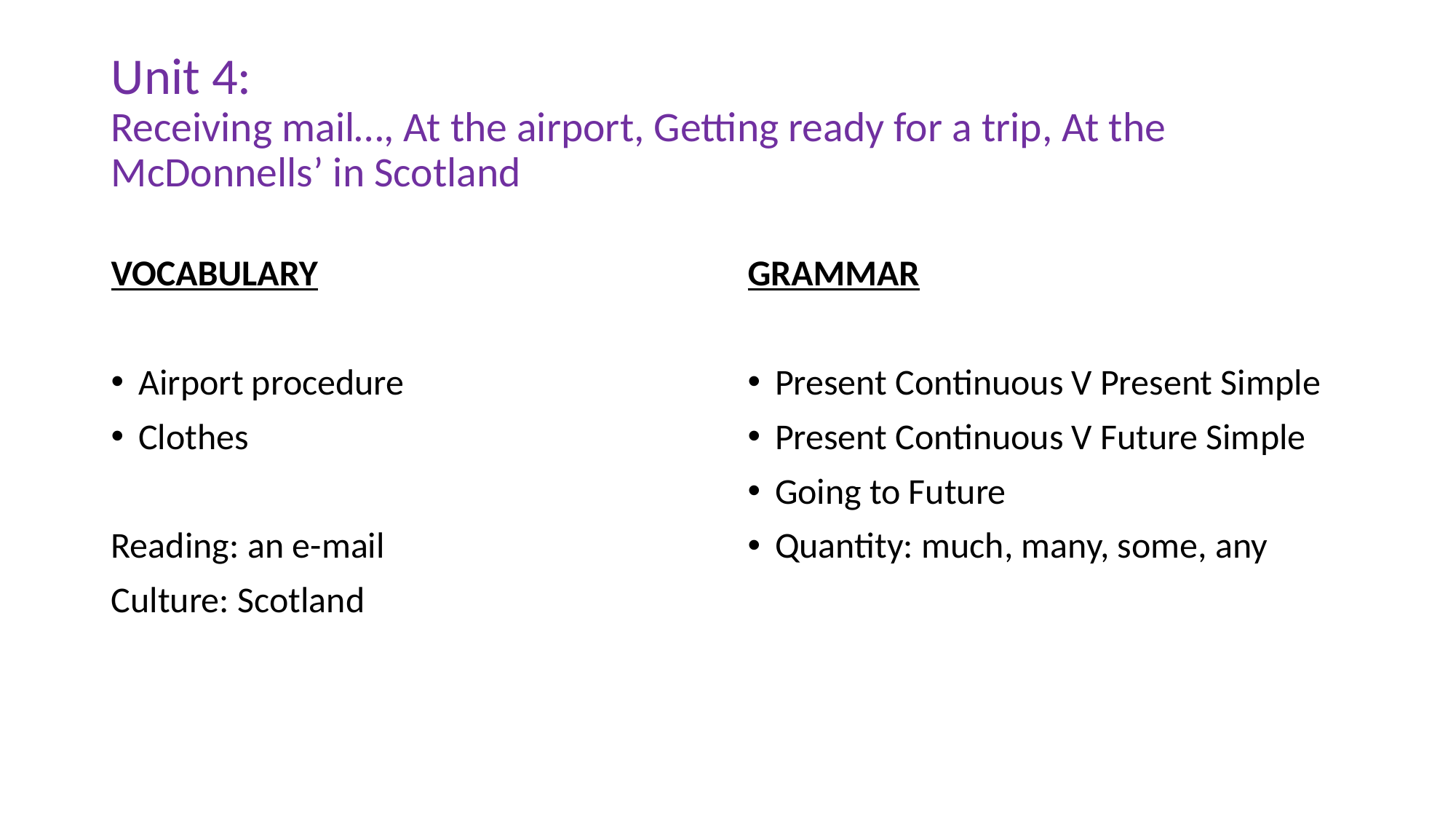

# Unit 4: Receiving mail…, At the airport, Getting ready for a trip, At the McDonnells’ in Scotland
VOCABULARY
GRAMMAR

Airport procedure
Clothes

Reading: an e-mail
Culture: Scotland

Present Continuous V Present Simple
Present Continuous V Future Simple
Going to Future
Quantity: much, many, some, any